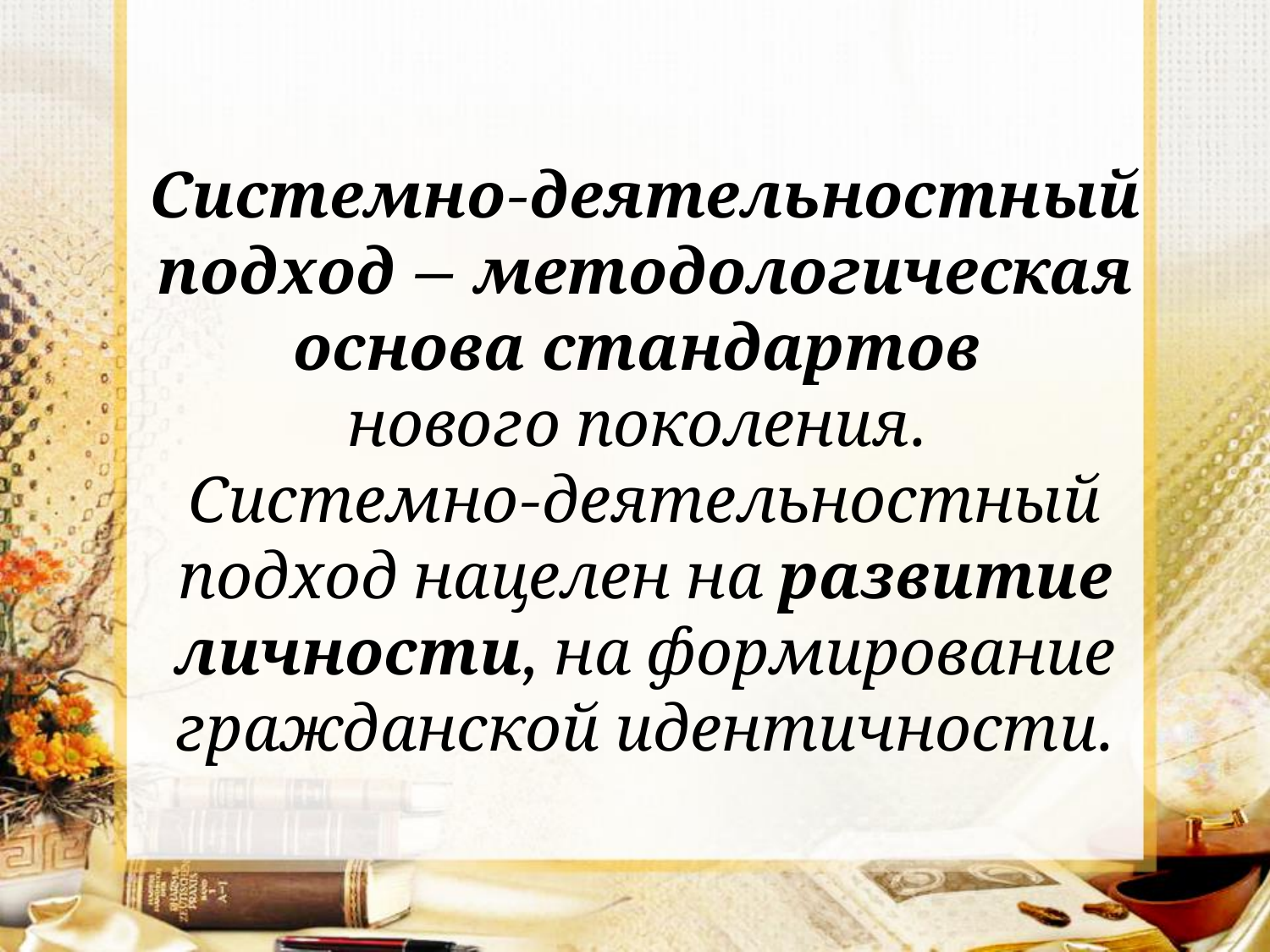

Системно-деятельностный подход – методологическая основа стандартов
нового поколения.
Системно-деятельностный подход нацелен на развитие личности, на формирование гражданской идентичности.